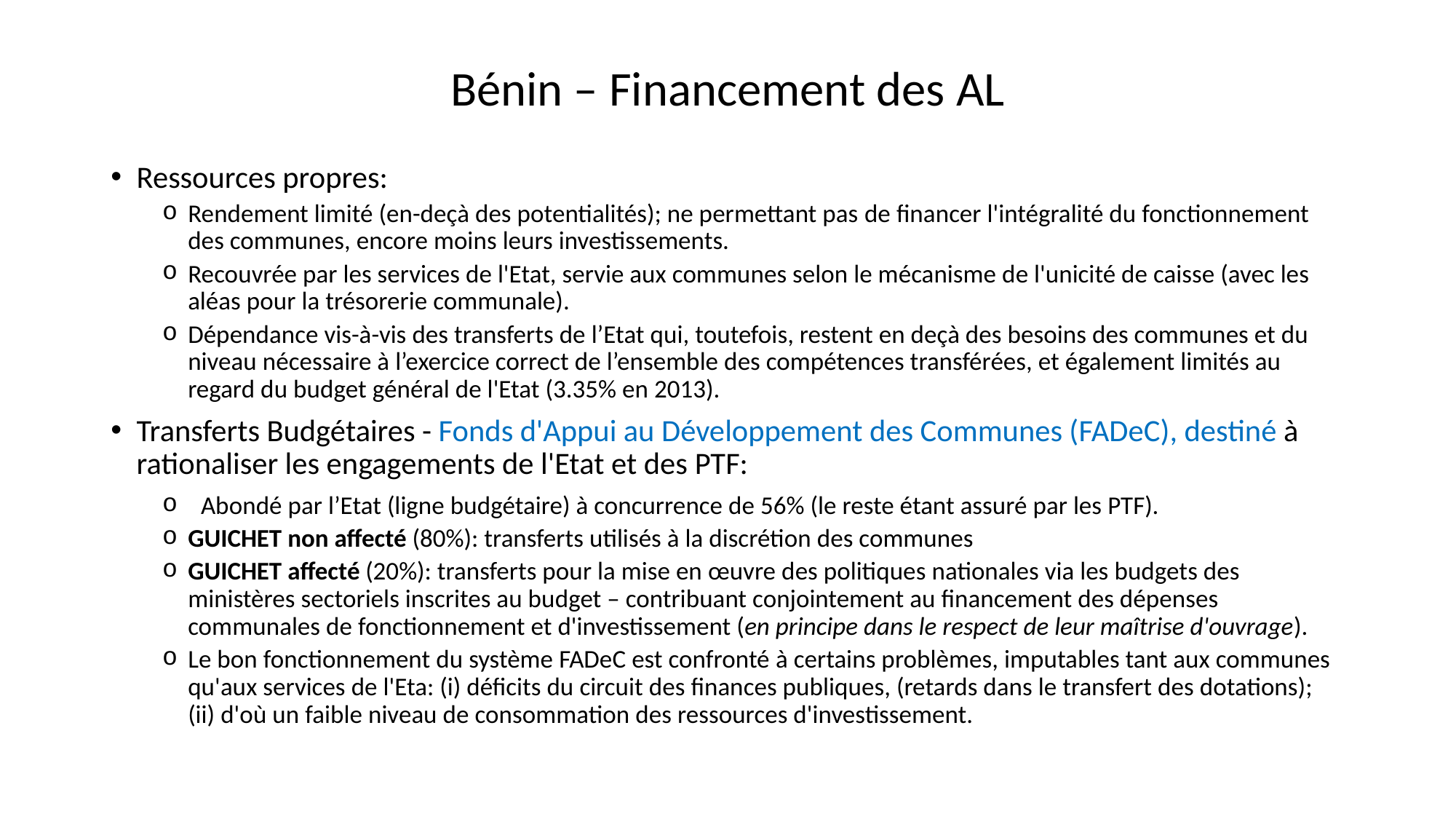

# Bénin – Financement des AL
Ressources propres:
Rendement limité (en-deçà des potentialités); ne permettant pas de financer l'intégralité du fonctionnement des communes, encore moins leurs investissements.
Recouvrée par les services de l'Etat, servie aux communes selon le mécanisme de l'unicité de caisse (avec les aléas pour la trésorerie communale).
Dépendance vis-à-vis des transferts de l’Etat qui, toutefois, restent en deçà des besoins des communes et du niveau nécessaire à l’exercice correct de l’ensemble des compétences transférées, et également limités au regard du budget général de l'Etat (3.35% en 2013).
Transferts Budgétaires - Fonds d'Appui au Développement des Communes (Fadec), destiné à rationaliser les engagements de l'Etat et des Ptf:
Abondé par l’Etat (ligne budgétaire) à concurrence de 56% (le reste étant assuré par les PTF).
Guichet non affecté (80%): transferts utilisés à la discrétion des communes
Guichet affecté (20%): transferts pour la mise en œuvre des politiques nationales via les budgets des ministères sectoriels inscrites au budget – contribuant conjointement au financement des dépenses communales de fonctionnement et d'investissement (en principe dans le respect de leur maîtrise d'ouvrage).
Le bon fonctionnement du système FADeC est confronté à certains problèmes, imputables tant aux communes qu'aux services de l'Eta: (i) déficits du circuit des finances publiques, (retards dans le transfert des dotations); (ii) d'où un faible niveau de consommation des ressources d'investissement.